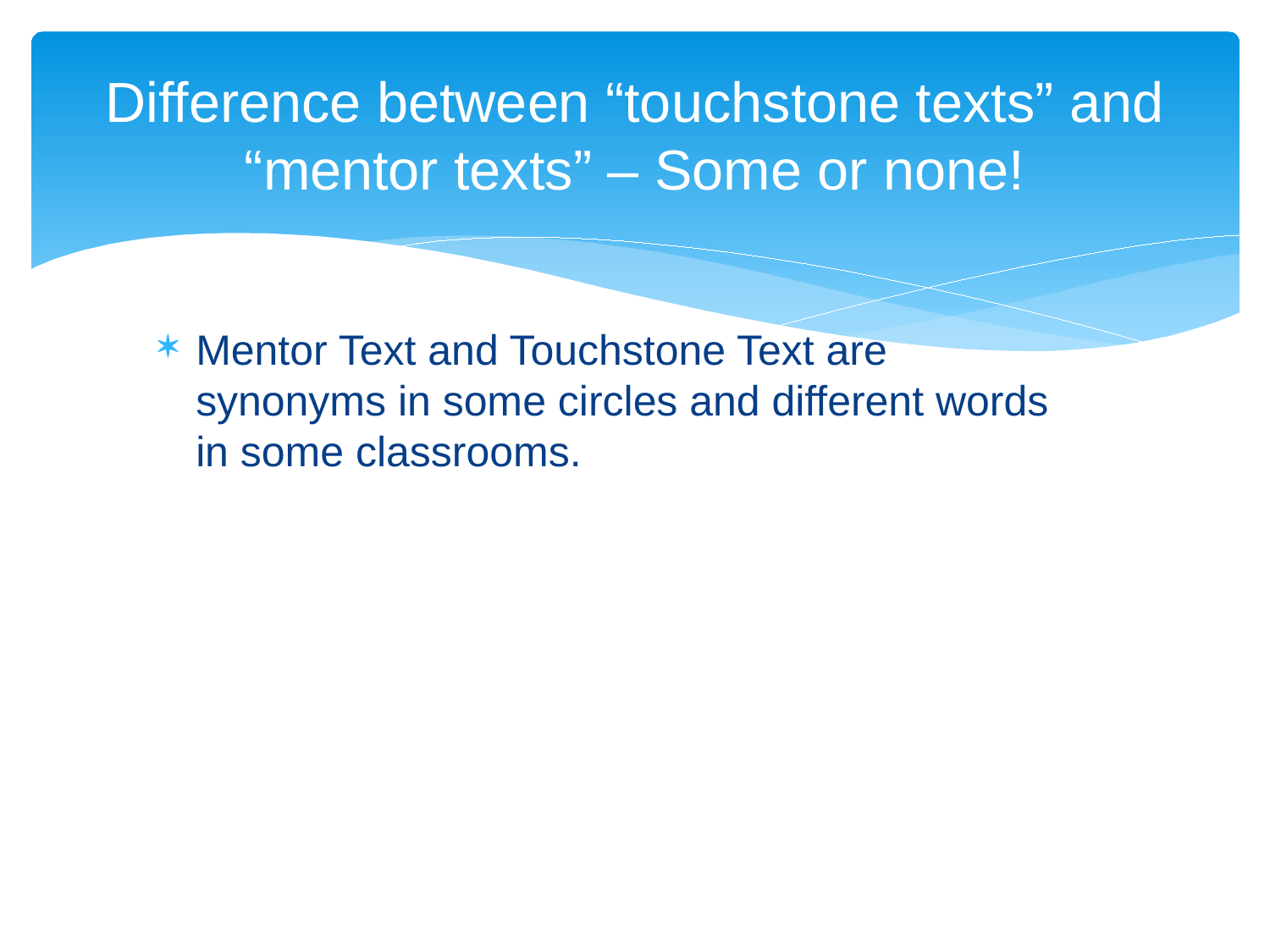

# Difference between “touchstone texts” and “mentor texts” – Some or none!
Mentor Text and Touchstone Text are synonyms in some circles and different words in some classrooms.